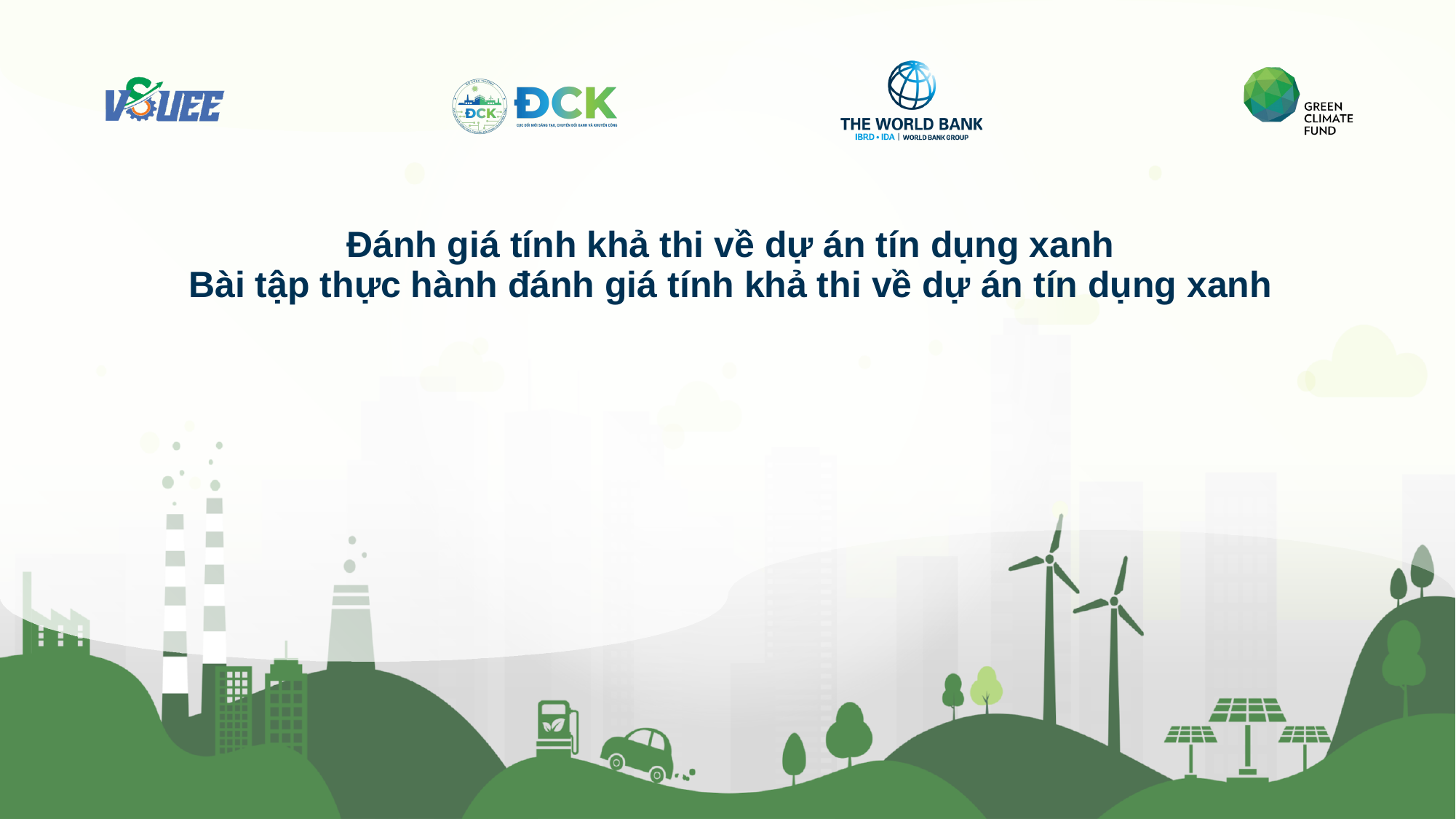

Đánh giá tính khả thi về dự án tín dụng xanh
Bài tập thực hành đánh giá tính khả thi về dự án tín dụng xanh